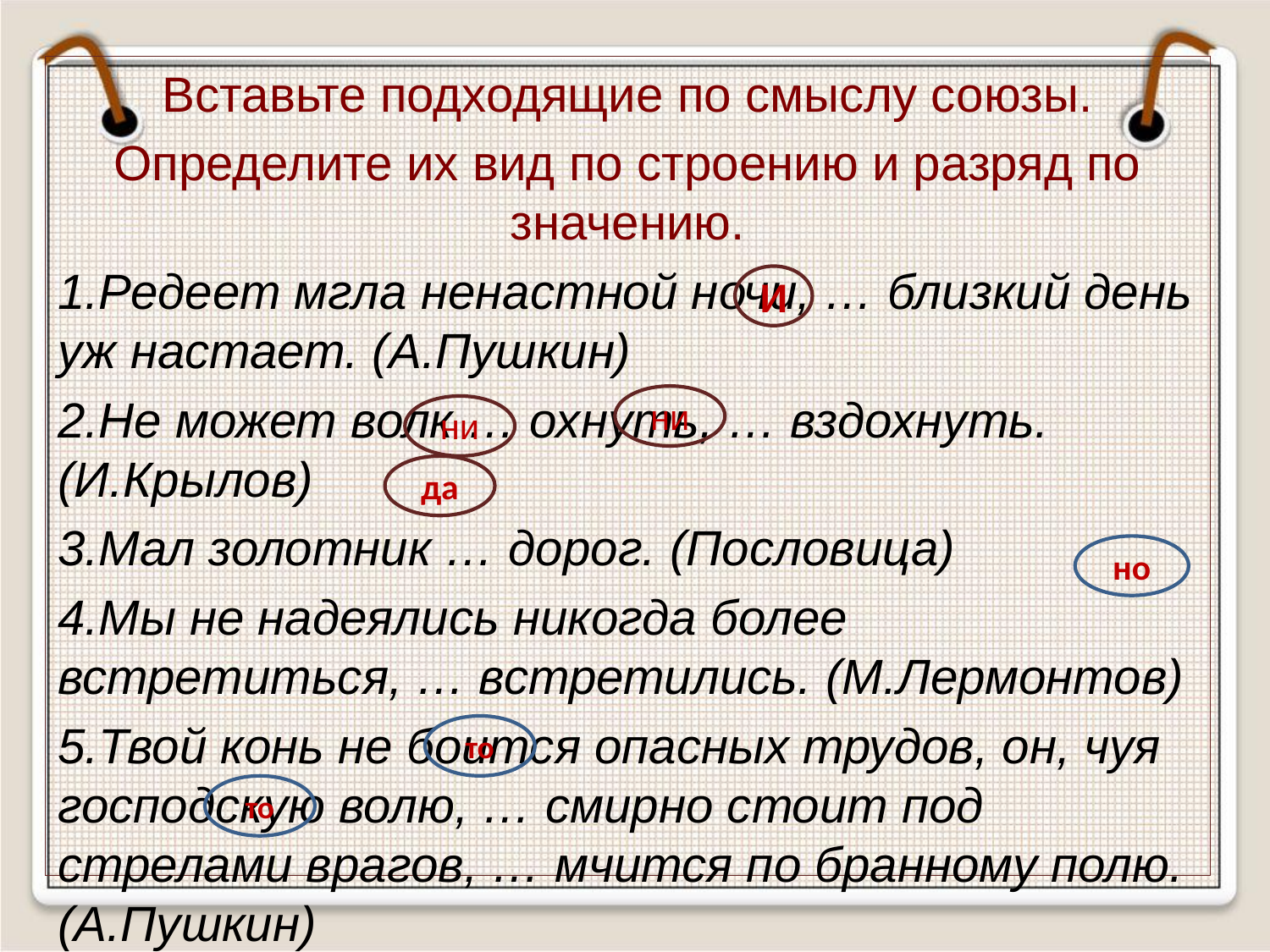

Вставьте подходящие по смыслу союзы.
Определите их вид по строению и разряд по значению.
Редеет мгла ненастной ночи, … близкий день уж настает. (А.Пушкин)
Не может волк … охнуть, … вздохнуть. (И.Крылов)
Мал золотник … дорог. (Пословица)
Мы не надеялись никогда более встретиться, … встретились. (М.Лермонтов)
Твой конь не боится опасных трудов, он, чуя господскую волю, … смирно стоит под стрелами врагов, … мчится по бранному полю. (А.Пушкин)
И
ни
ни
да
но
то
то